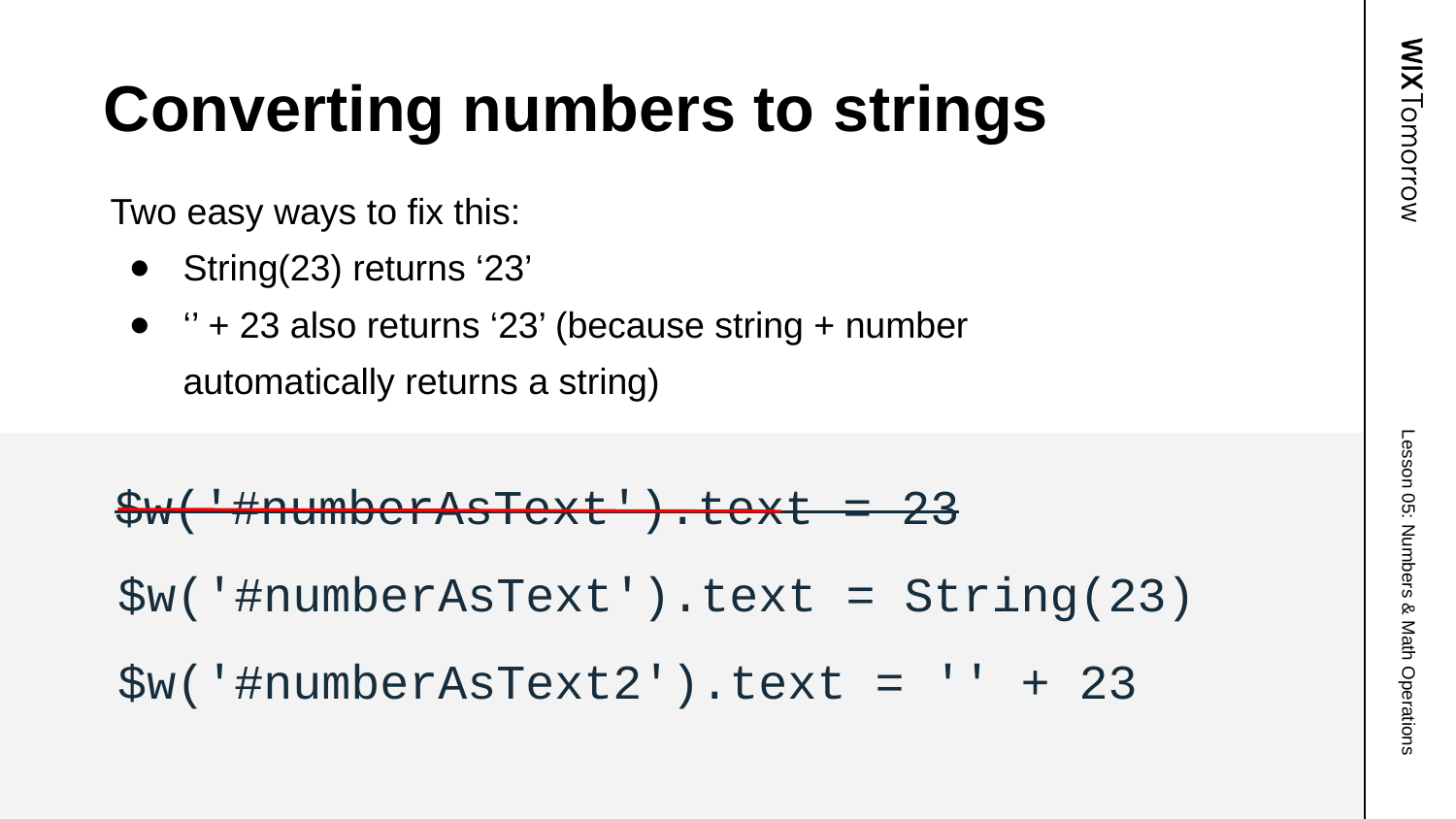

# Converting numbers to strings

Two easy ways to fix this:
String(23) returns ‘23’
‘’ + 23 also returns ‘23’ (because string + number automatically returns a string)
$w('#numberAsText').text = 23
$w('#numberAsText').text = String(23)
$w('#numberAsText2').text = '' + 23